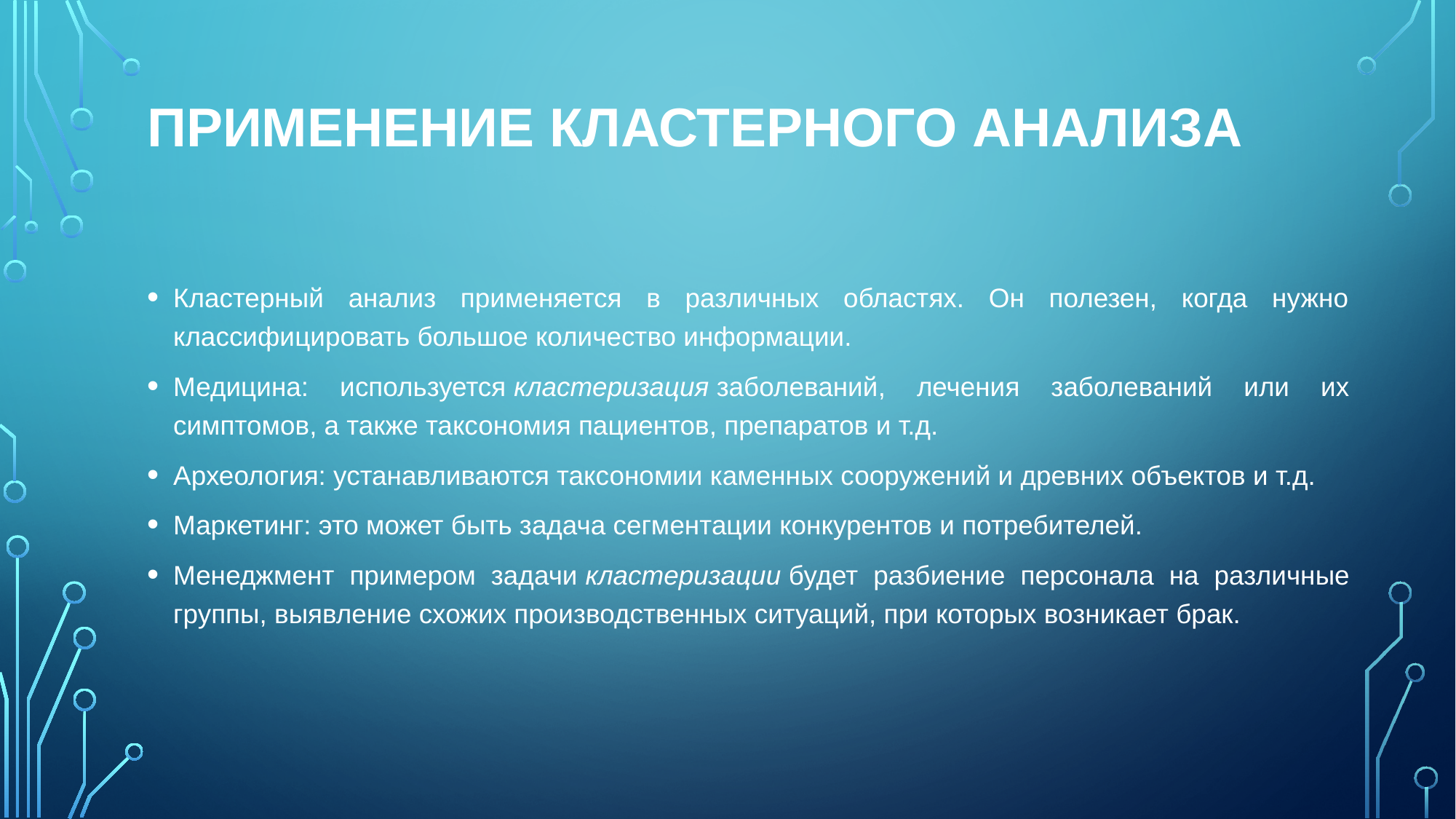

# Применение кластерного анализа
Кластерный анализ применяется в различных областях. Он полезен, когда нужно классифицировать большое количество информации.
Медицина: используется кластеризация заболеваний, лечения заболеваний или их симптомов, а также таксономия пациентов, препаратов и т.д.
Археология: устанавливаются таксономии каменных сооружений и древних объектов и т.д.
Маркетинг: это может быть задача сегментации конкурентов и потребителей.
Менеджмент примером задачи кластеризации будет разбиение персонала на различные группы, выявление схожих производственных ситуаций, при которых возникает брак.